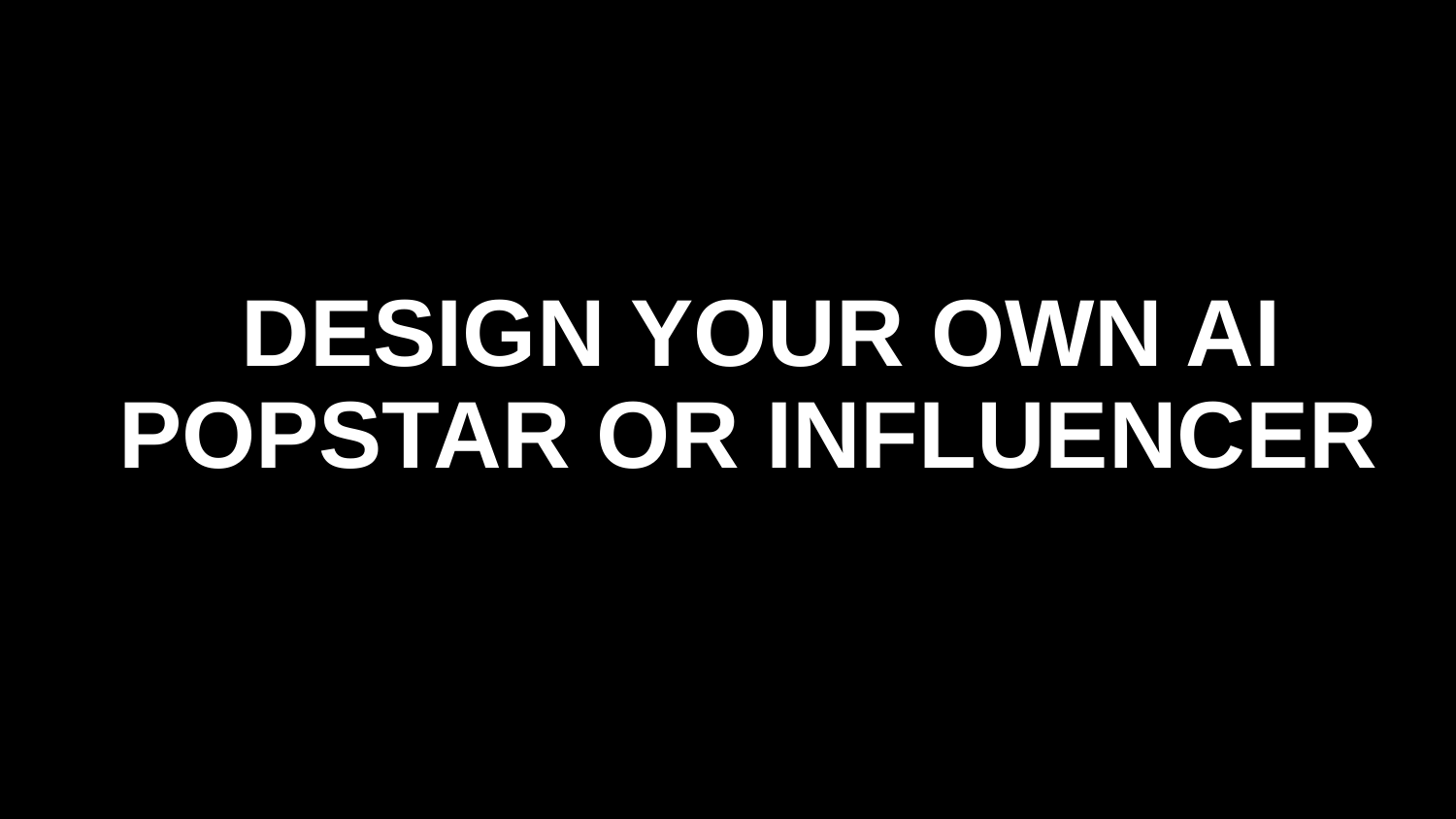

# DESIGN YOUR OWN AI POPSTAR OR INFLUENCER